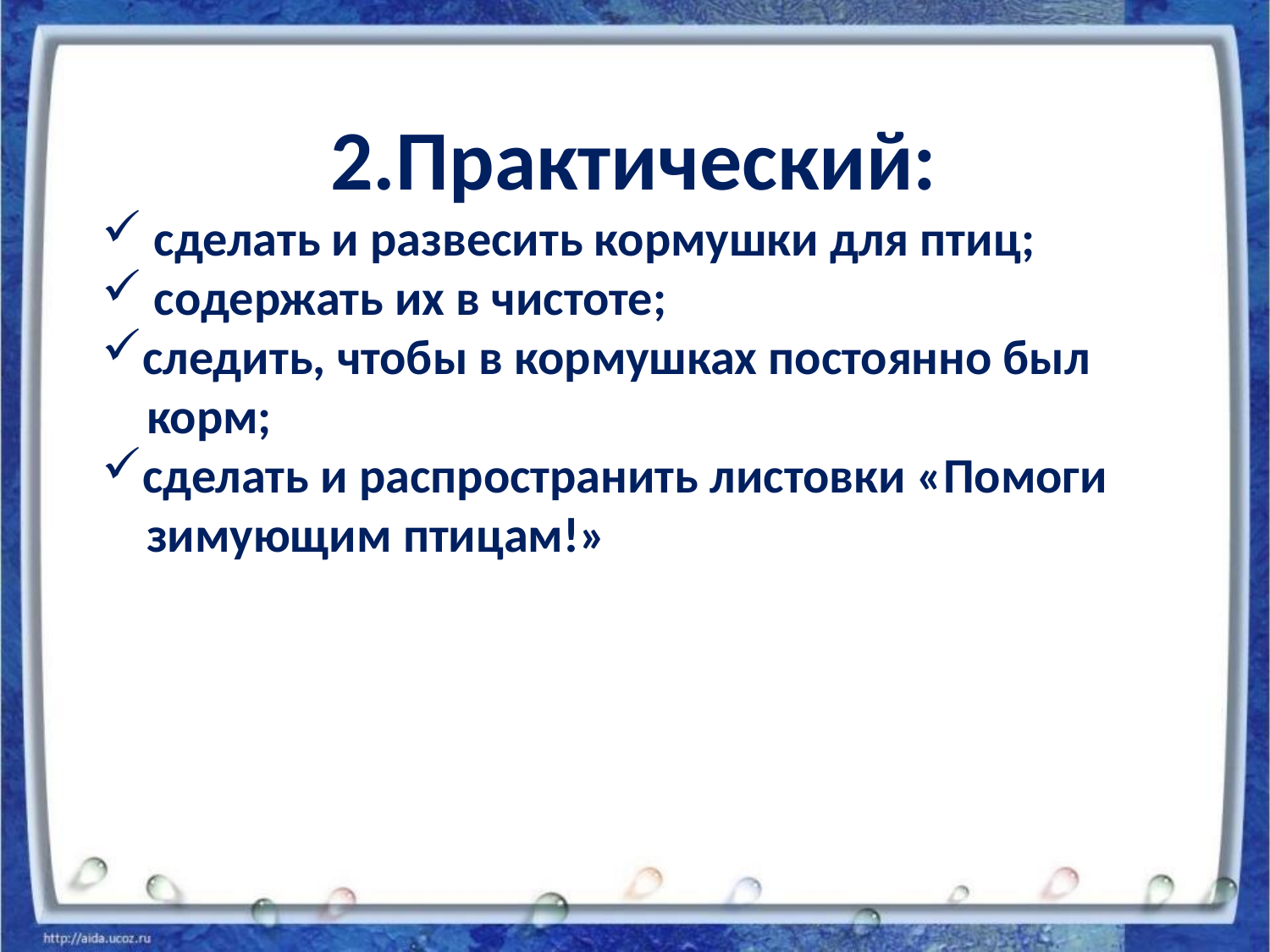

2.Практический:
 сделать и развесить кормушки для птиц;
 содержать их в чистоте;
следить, чтобы в кормушках постоянно был
    корм;
сделать и распространить листовки «Помоги
    зимующим птицам!»